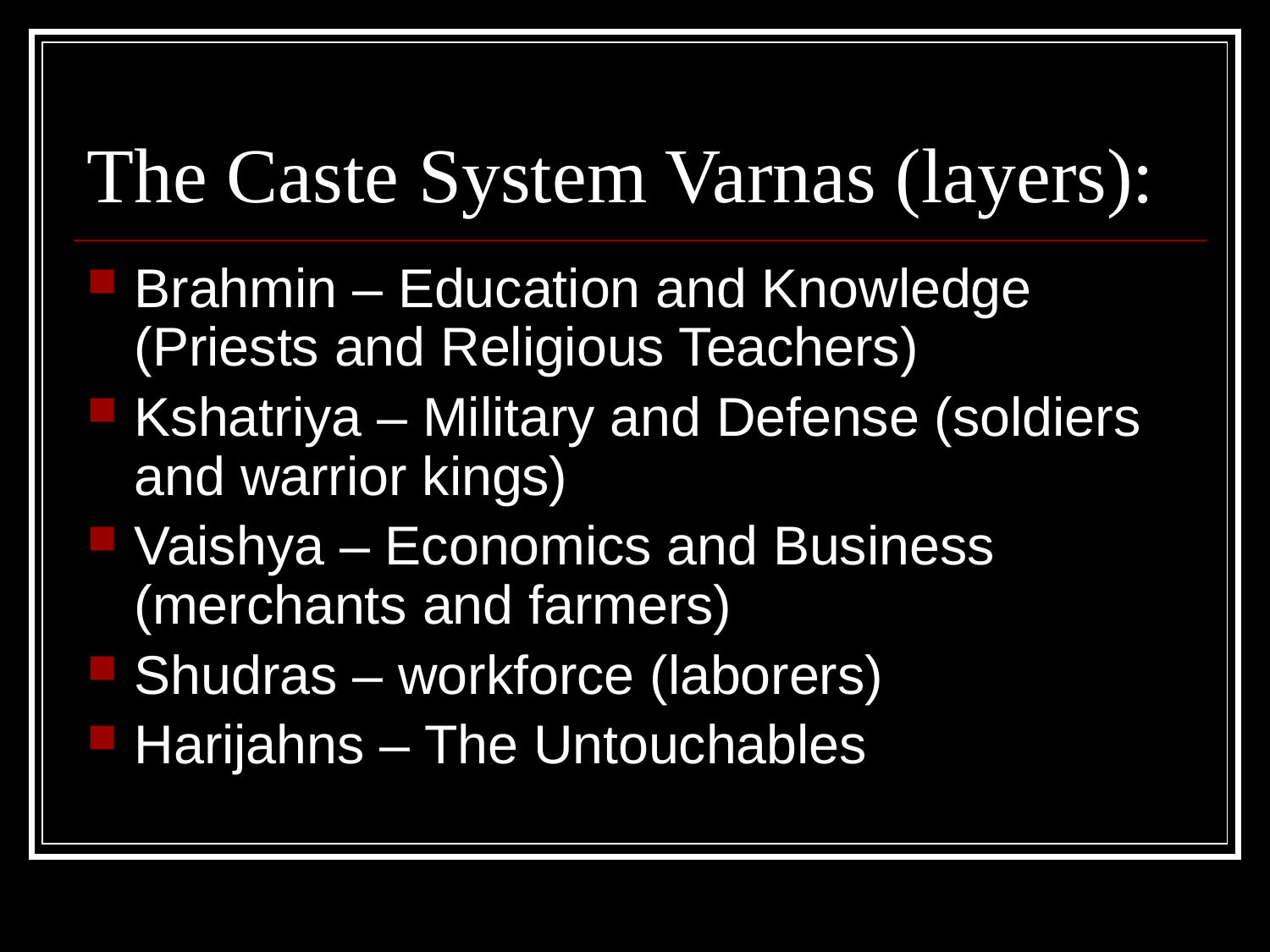

# The Caste System Varnas (layers):
Brahmin – Education and Knowledge (Priests and Religious Teachers)
Kshatriya – Military and Defense (soldiers and warrior kings)
Vaishya – Economics and Business (merchants and farmers)
Shudras – workforce (laborers)
Harijahns – The Untouchables